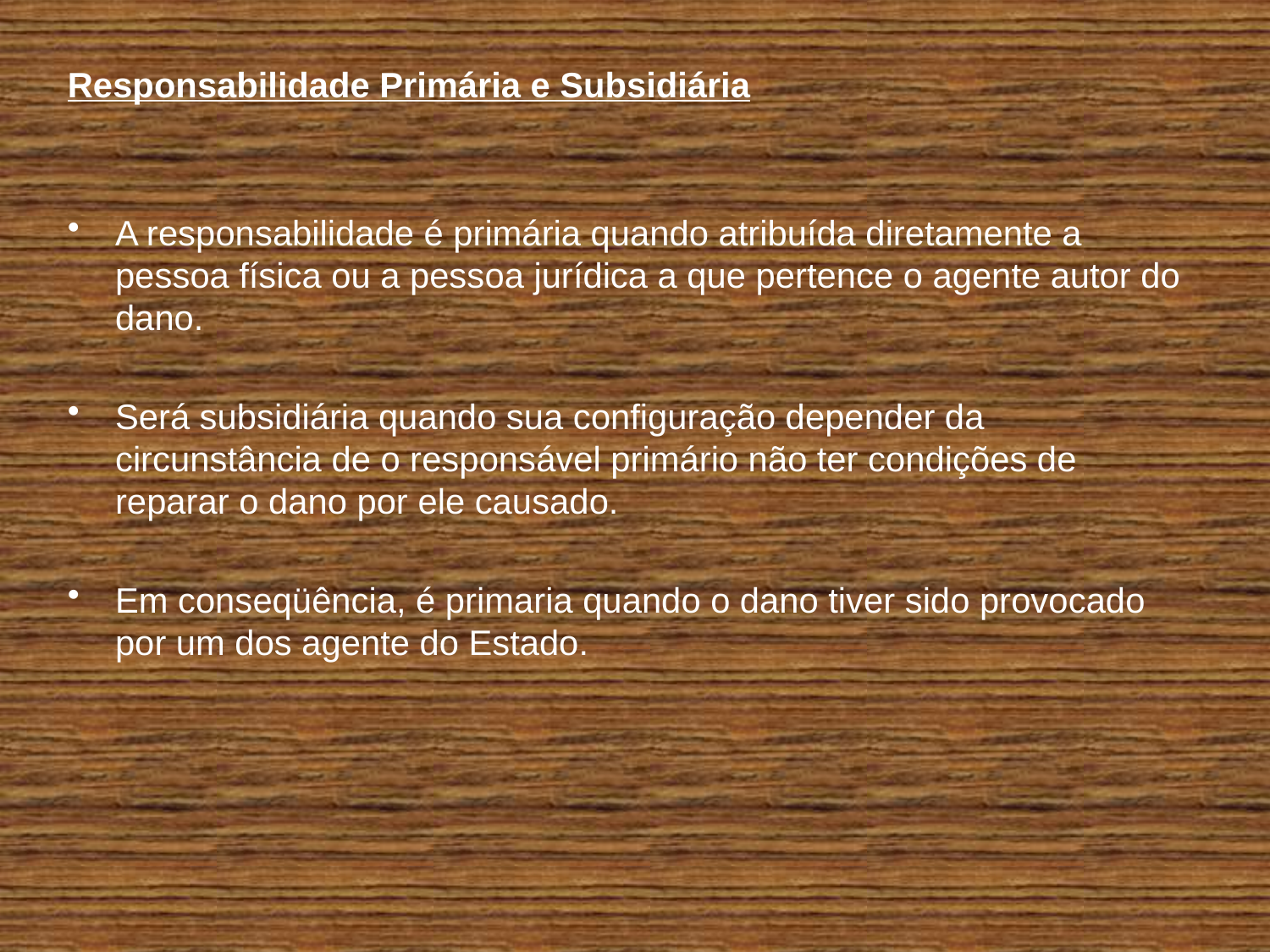

Responsabilidade Primária e Subsidiária

A responsabilidade é primária quando atribuída diretamente a pessoa física ou a pessoa jurídica a que pertence o agente autor do dano.

Será subsidiária quando sua configuração depender da circunstância de o responsável primário não ter condições de reparar o dano por ele causado.

Em conseqüência, é primaria quando o dano tiver sido provocado por um dos agente do Estado.